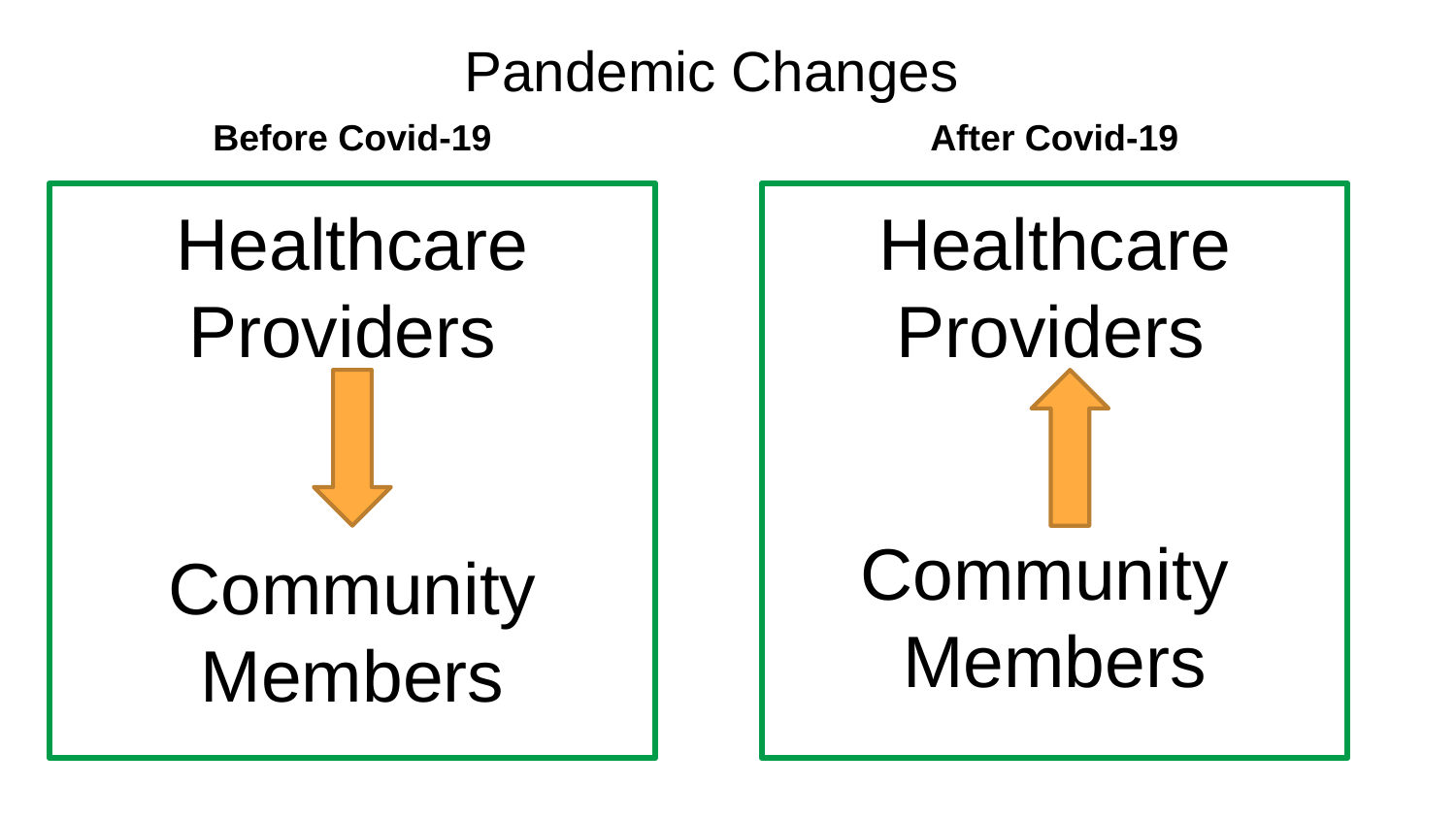

# Pandemic Changes
Before Covid-19
After Covid-19
Healthcare Providers

Community Members

Healthcare
Providers

Community
Members